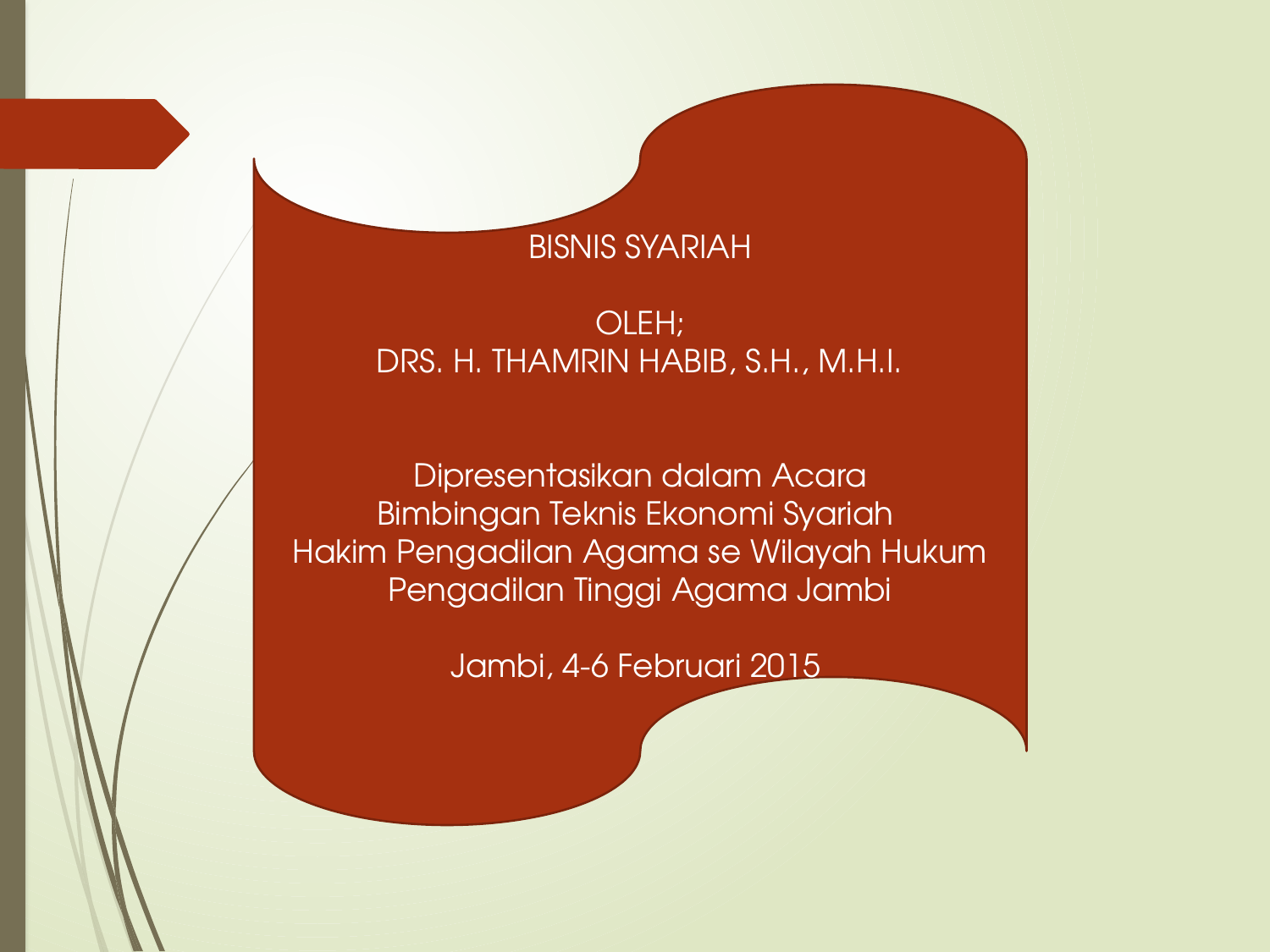

BISNIS SYARIAH

OLEH;
DRS. H. THAMRIN HABIB, S.H., M.H.I.

Dipresentasikan dalam Acara
Bimbingan Teknis Ekonomi Syariah
Hakim Pengadilan Agama se Wilayah Hukum Pengadilan Tinggi Agama Jambi

Jambi, 4-6 Februari 2015